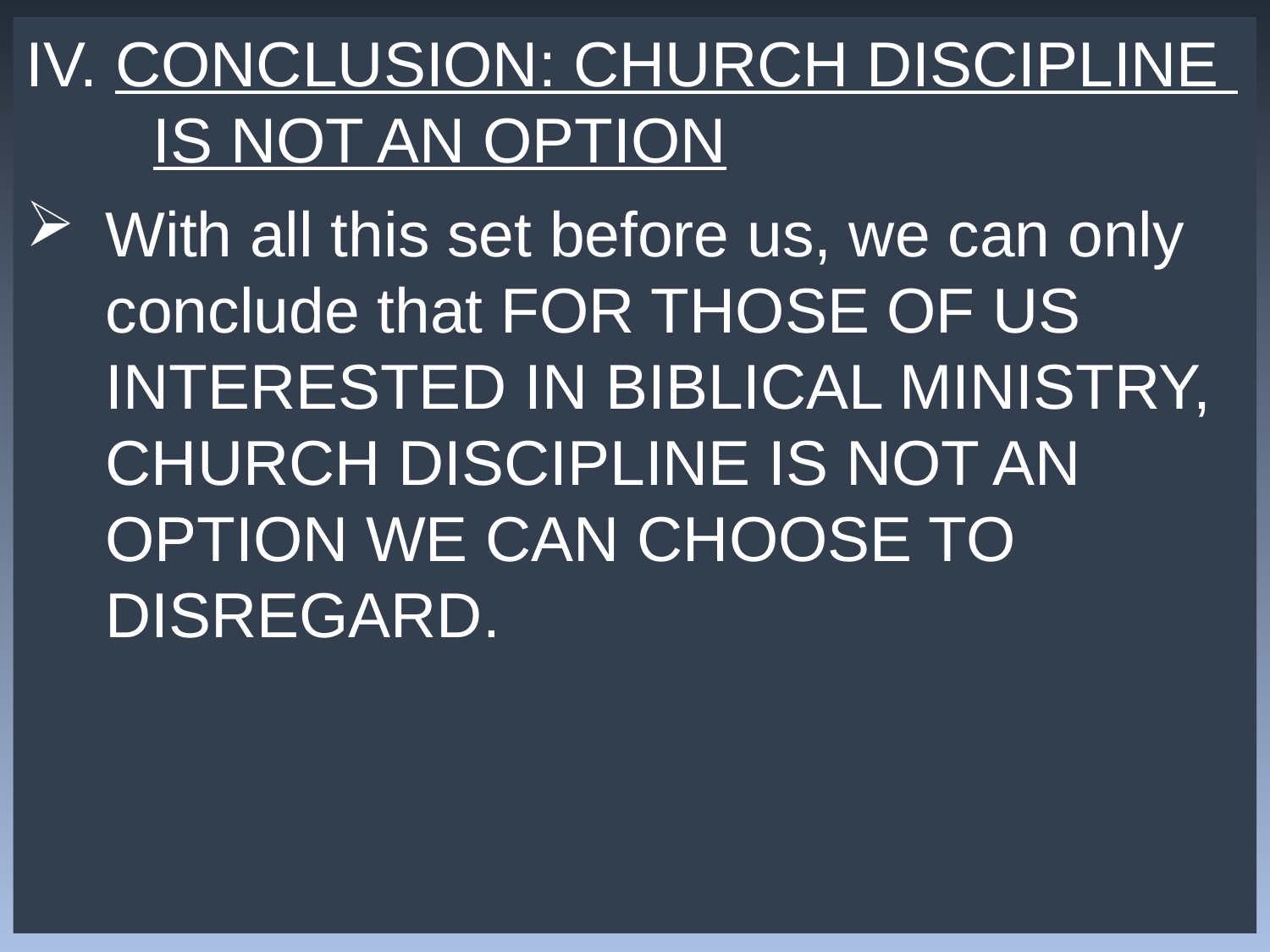

IV. CONCLUSION: CHURCH DISCIPLINE 	IS NOT AN OPTION
With all this set before us, we can only conclude that FOR THOSE OF US INTERESTED IN BIBLICAL MINISTRY, CHURCH DISCIPLINE IS NOT AN OPTION WE CAN CHOOSE TO DISREGARD.